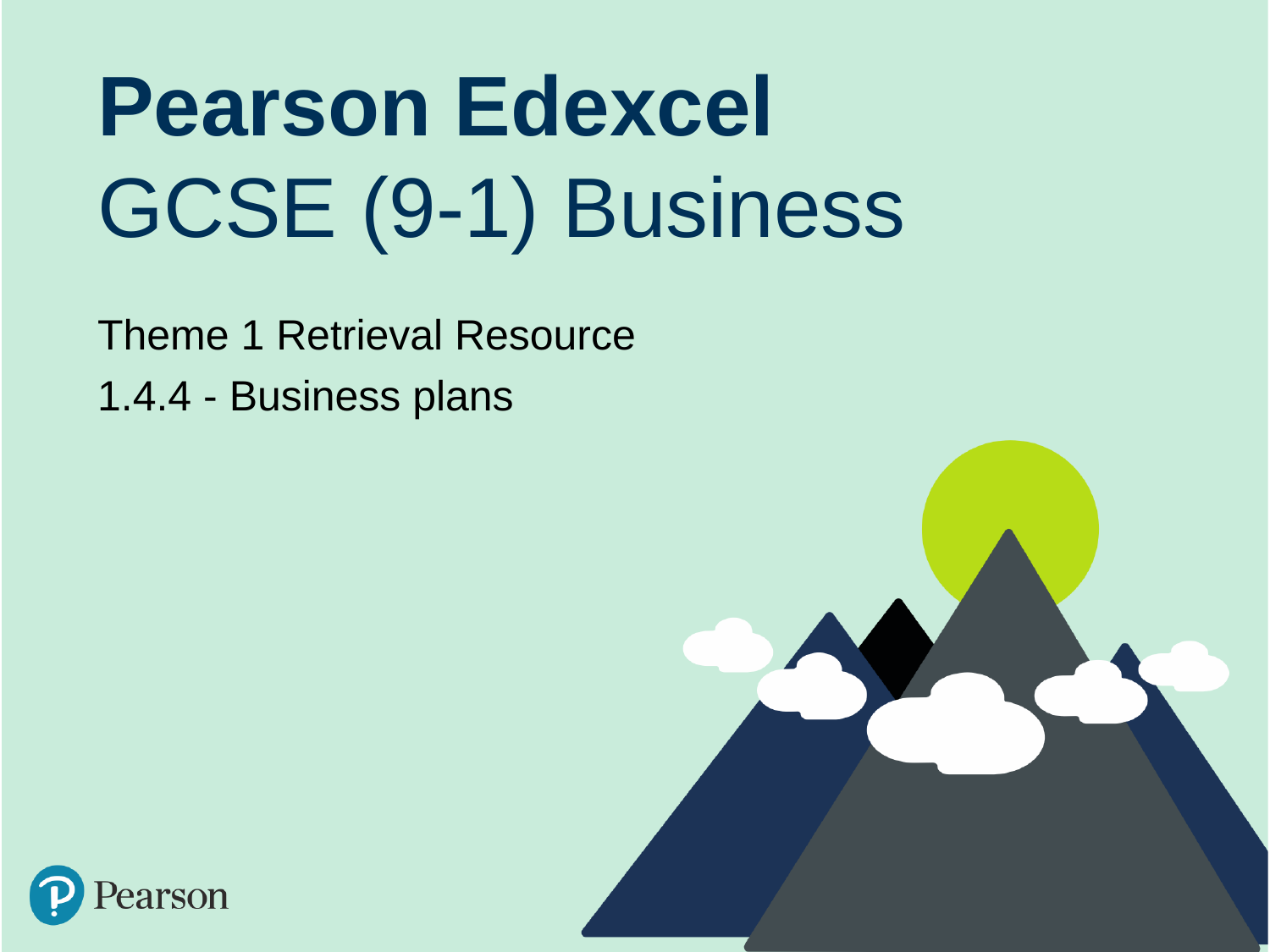

Pearson Edexcel
GCSE (9-1) Business
Theme 1 Retrieval Resource
1.4.4 - Business plans